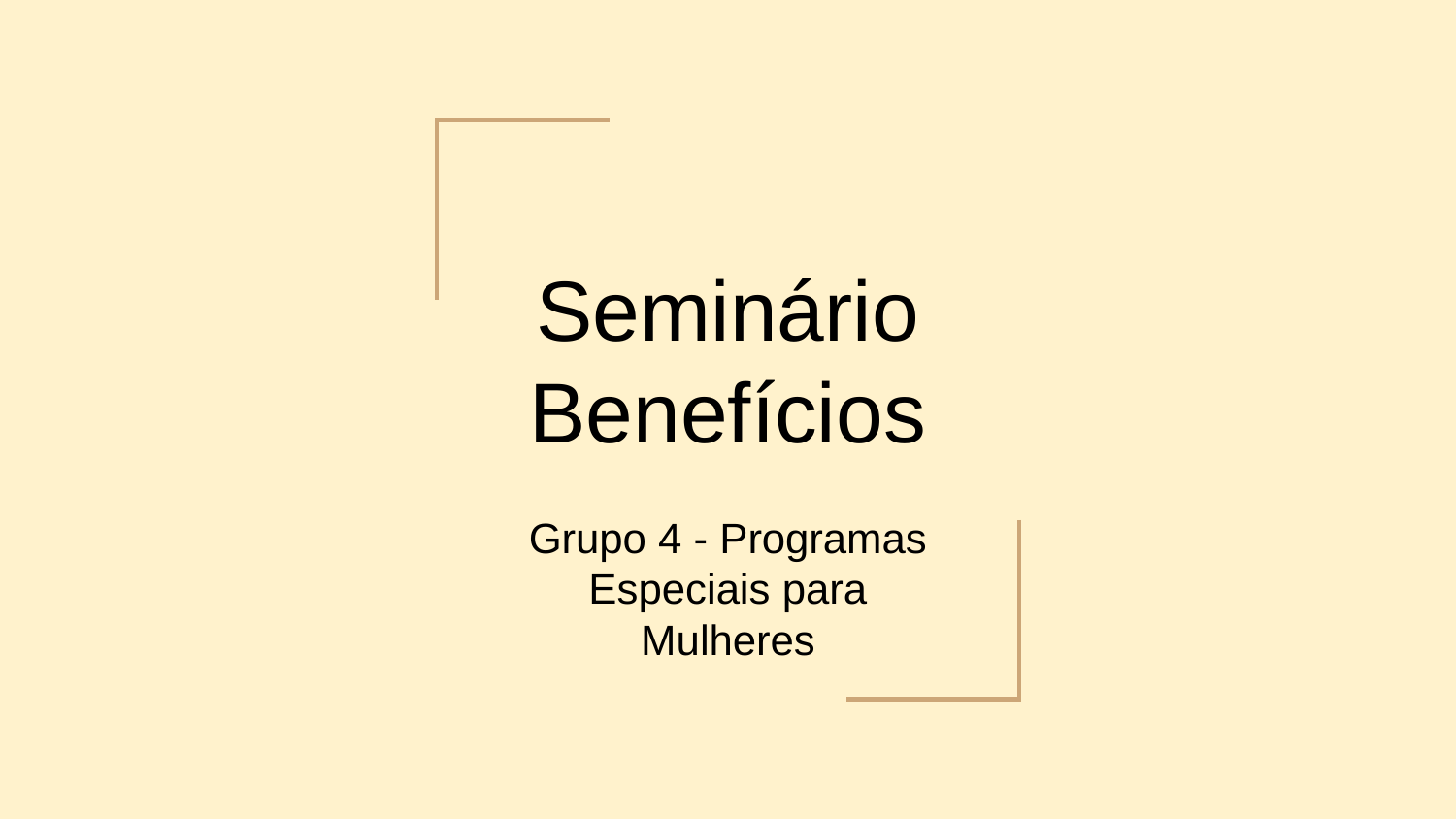

# Seminário Benefícios
Grupo 4 - Programas Especiais para Mulheres